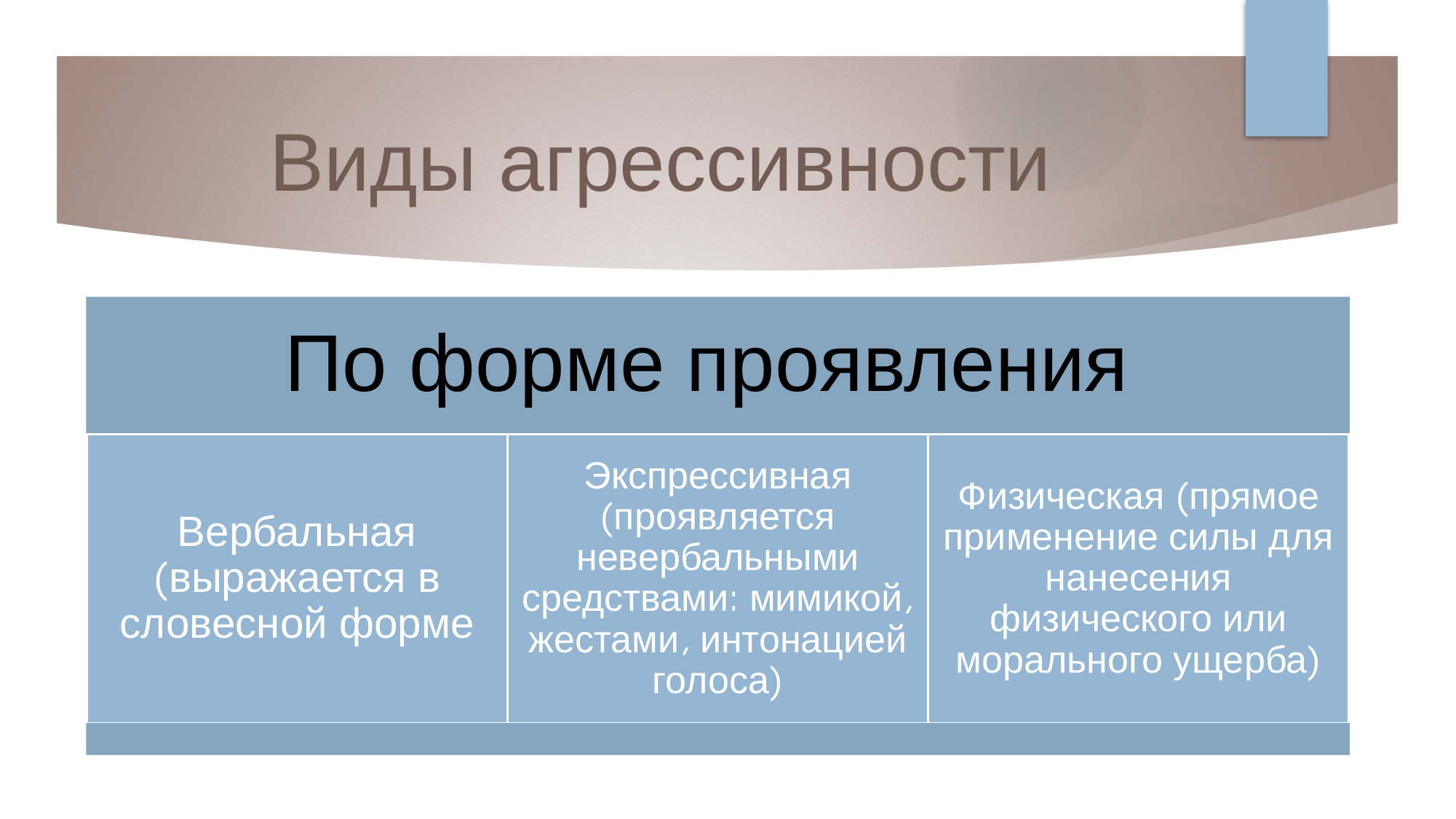

# Виды агрессивности
По форме проявления
Вербальная (выражается в словесной форме
Экспрессивная (проявляется невербальными средствами: мимикой, жестами, интонацией голоса)
Физическая (прямое применение силы для нанесения физического или морального ущерба)